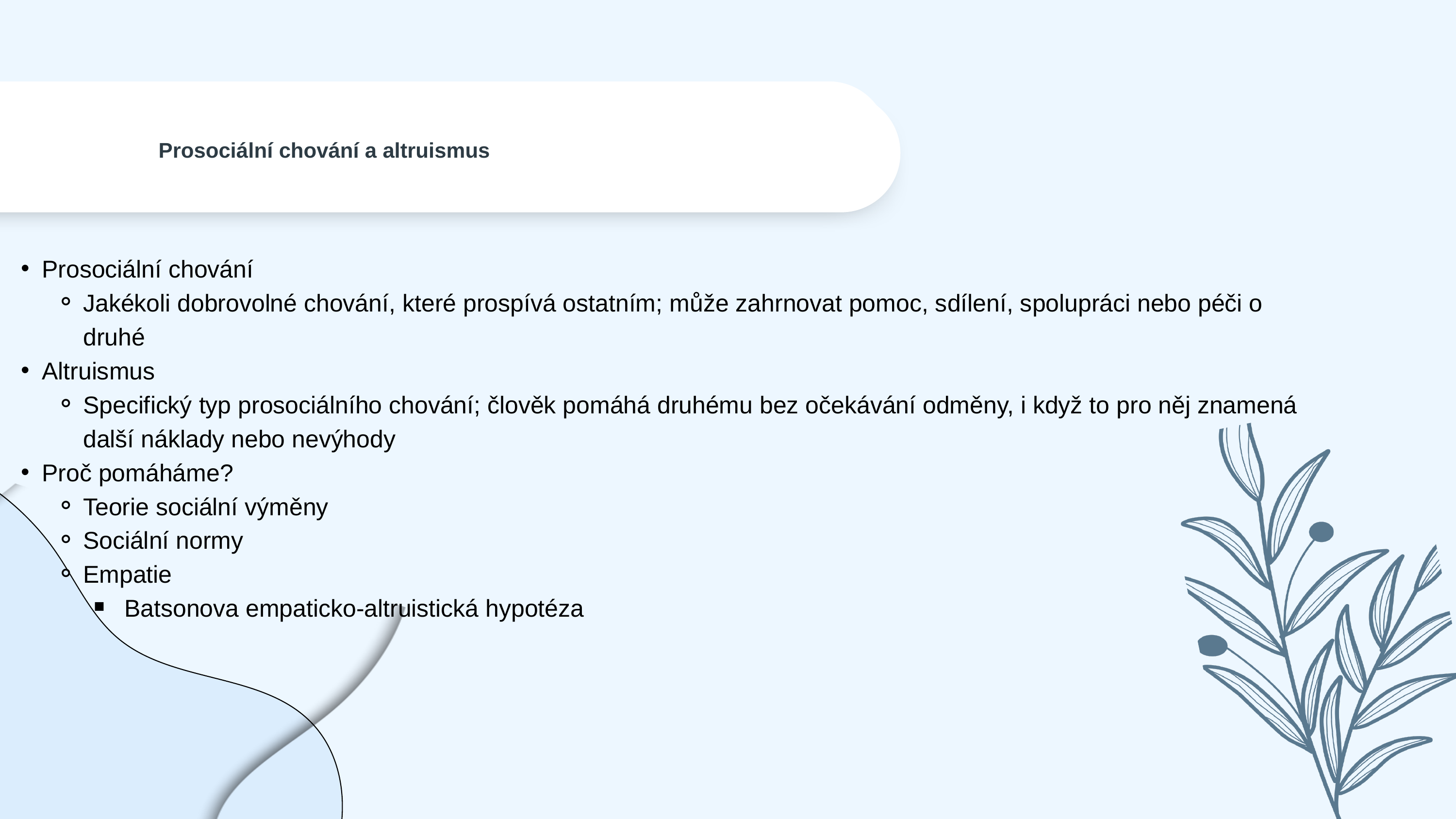

Prosociální chování a altruismus
Prosociální chování
Jakékoli dobrovolné chování, které prospívá ostatním; může zahrnovat pomoc, sdílení, spolupráci nebo péči o druhé
Altruismus
Specifický typ prosociálního chování; člověk pomáhá druhému bez očekávání odměny, i když to pro něj znamená další náklady nebo nevýhody
Proč pomáháme?
Teorie sociální výměny
Sociální normy
Empatie
Batsonova empaticko-altruistická hypotéza